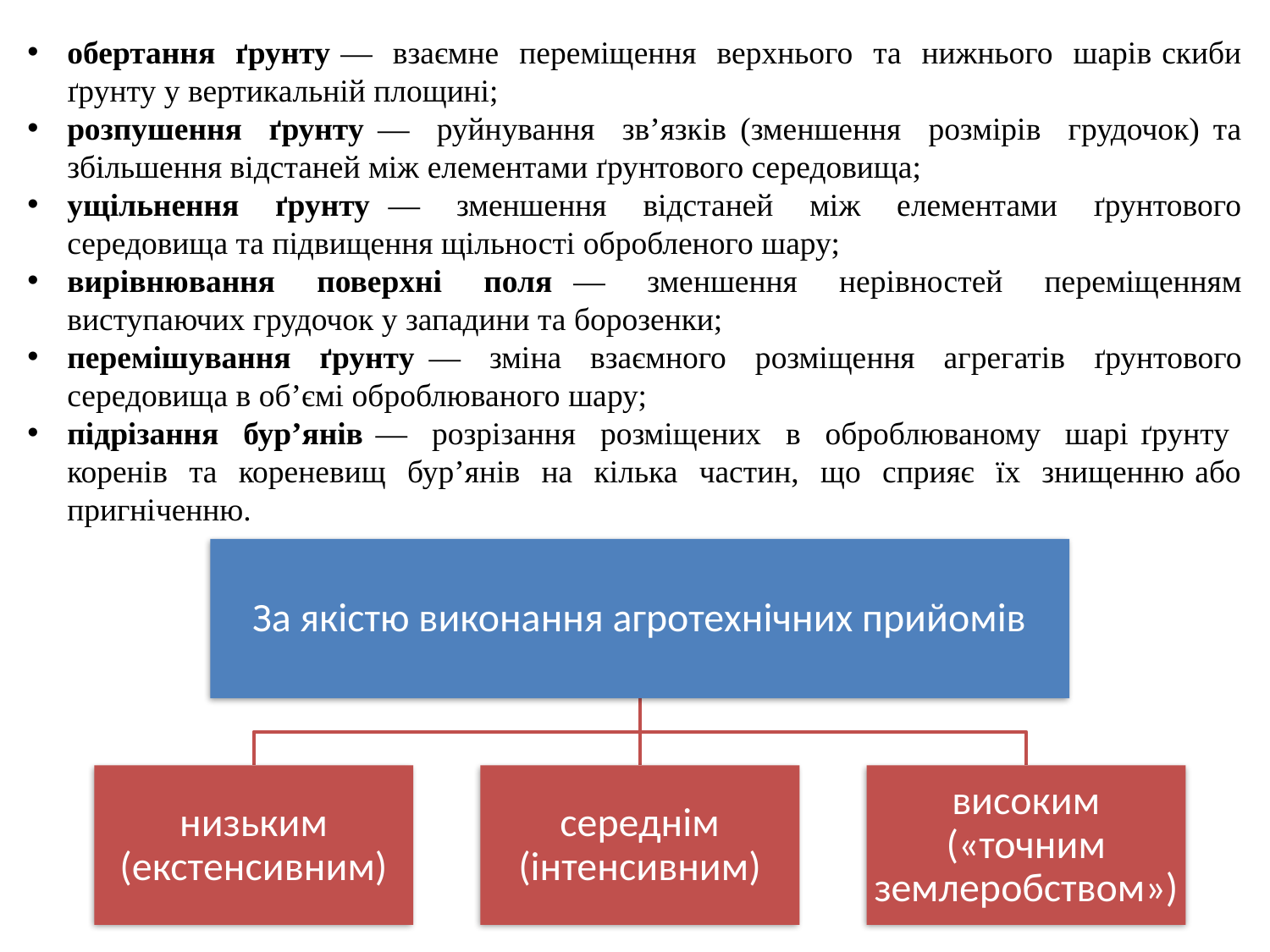

обертання  ґрунту —  взаємне  переміщення  верхнього  та  нижнього  шарів скиби ґрунту у вертикальній площині;
розпушення  ґрунту —  руйнування  зв’язків (зменшення  розмірів  грудочок) та збільшення відстаней між елементами ґрунтового середовища;
ущільнення  ґрунту —  зменшення  відстаней  між  елементами  ґрунтового середовища та підвищення щільності обробленого шару;
вирівнювання  поверхні  поля —  зменшення  нерівностей  переміщенням виступаючих грудочок у западини та борозенки;
перемішування  ґрунту —  зміна  взаємного  розміщення  агрегатів  ґрунтового середовища в об’ємі оброблюваного шару;
підрізання  бур’янів —  розрізання  розміщених  в  оброблюваному  шарі ґрунту  коренів  та  кореневищ  бур’янів  на  кілька  частин,  що  сприяє  їх  знищенню або пригніченню.
За якістю виконання агротехнічних прийомів
низьким (екстенсивним)
середнім (інтенсивним)
високим («точним землеробством»)